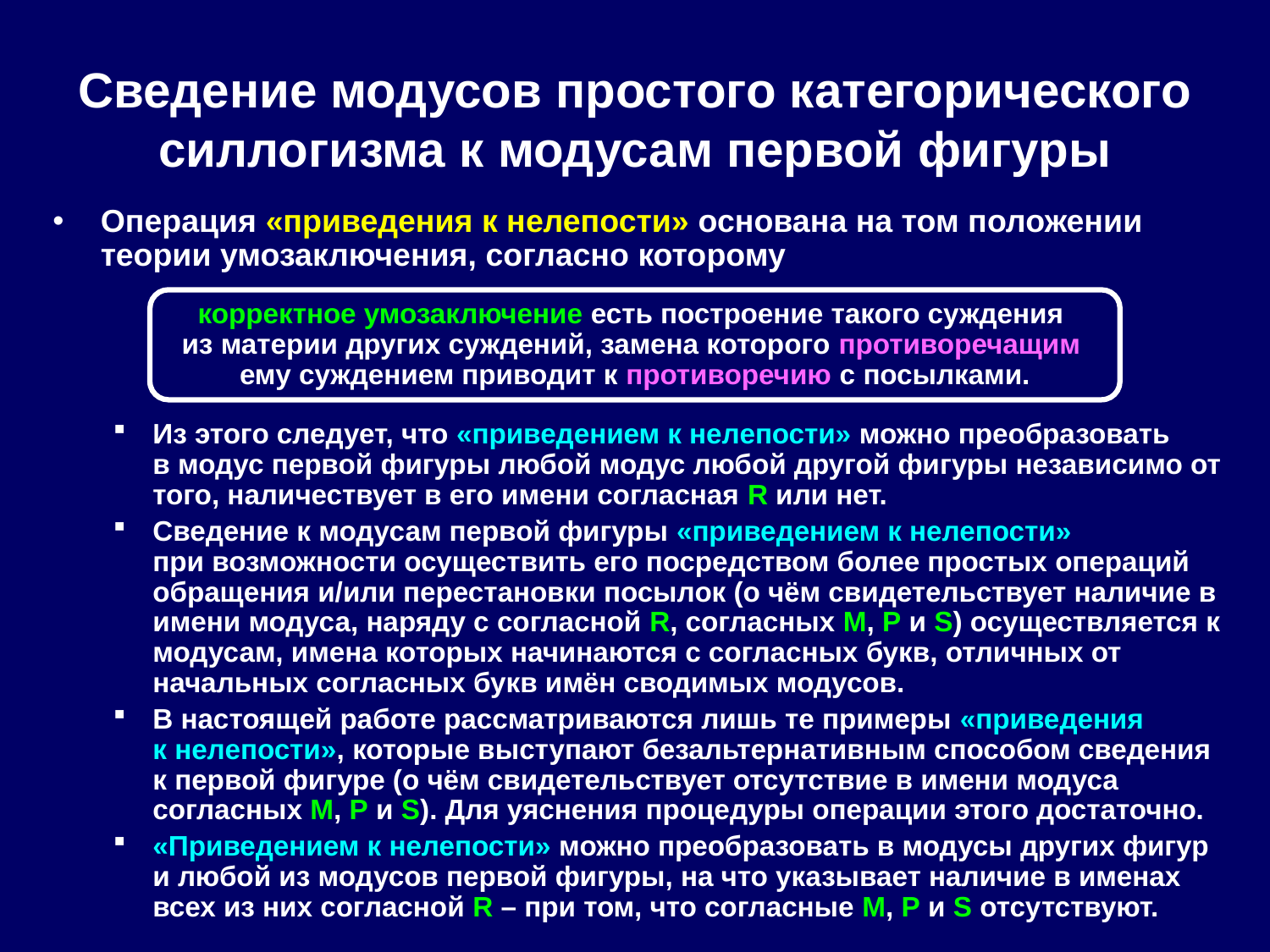

# Сведение модусов простого категорического силлогизма к модусам первой фигуры
Операция «приведения к нелепости» основана на том положении теории умозаключения, согласно которому
Из этого следует, что «приведением к нелепости» можно преобразовать
в модус первой фигуры любой модус любой другой фигуры независимо от того, наличествует в его имени согласная R или нет.
Сведение к модусам первой фигуры «приведением к нелепости»
при возможности осуществить его посредством более простых операций обращения и/или перестановки посылок (о чём свидетельствует наличие в имени модуса, наряду с согласной R, согласных M, P и S) осуществляется к модусам, имена которых начинаются с согласных букв, отличных от начальных согласных букв имён сводимых модусов.
В настоящей работе рассматриваются лишь те примеры «приведения
к нелепости», которые выступают безальтернативным способом сведения к первой фигуре (о чём свидетельствует отсутствие в имени модуса согласных M, P и S). Для уяснения процедуры операции этого достаточно.
«Приведением к нелепости» можно преобразовать в модусы других фигур и любой из модусов первой фигуры, на что указывает наличие в именах всех из них согласной R – при том, что согласные M, P и S отсутствуют.
корректное умозаключение есть построение такого суждения
из материи других суждений, замена которого противоречащим
ему суждением приводит к противоречию с посылками.